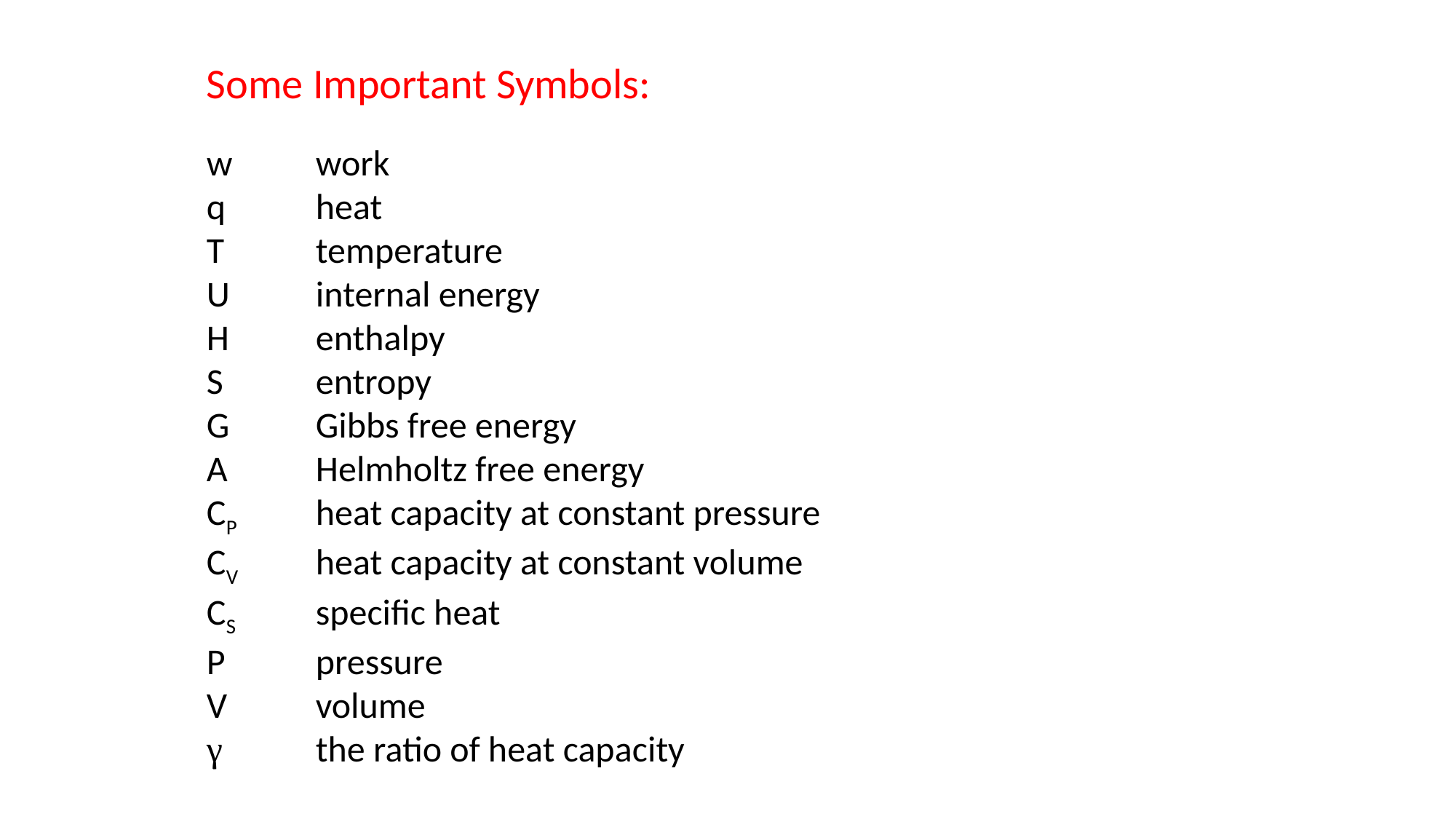

Some Important Symbols:

w 	work
q 	heat
T 	temperature
U 	internal energy
H 	enthalpy
S 	entropy
G 	Gibbs free energy
A 	Helmholtz free energy
CP 	heat capacity at constant pressure
CV 	heat capacity at constant volume
CS 	specific heat
P 	pressure
V 	volume
γ 	the ratio of heat capacity